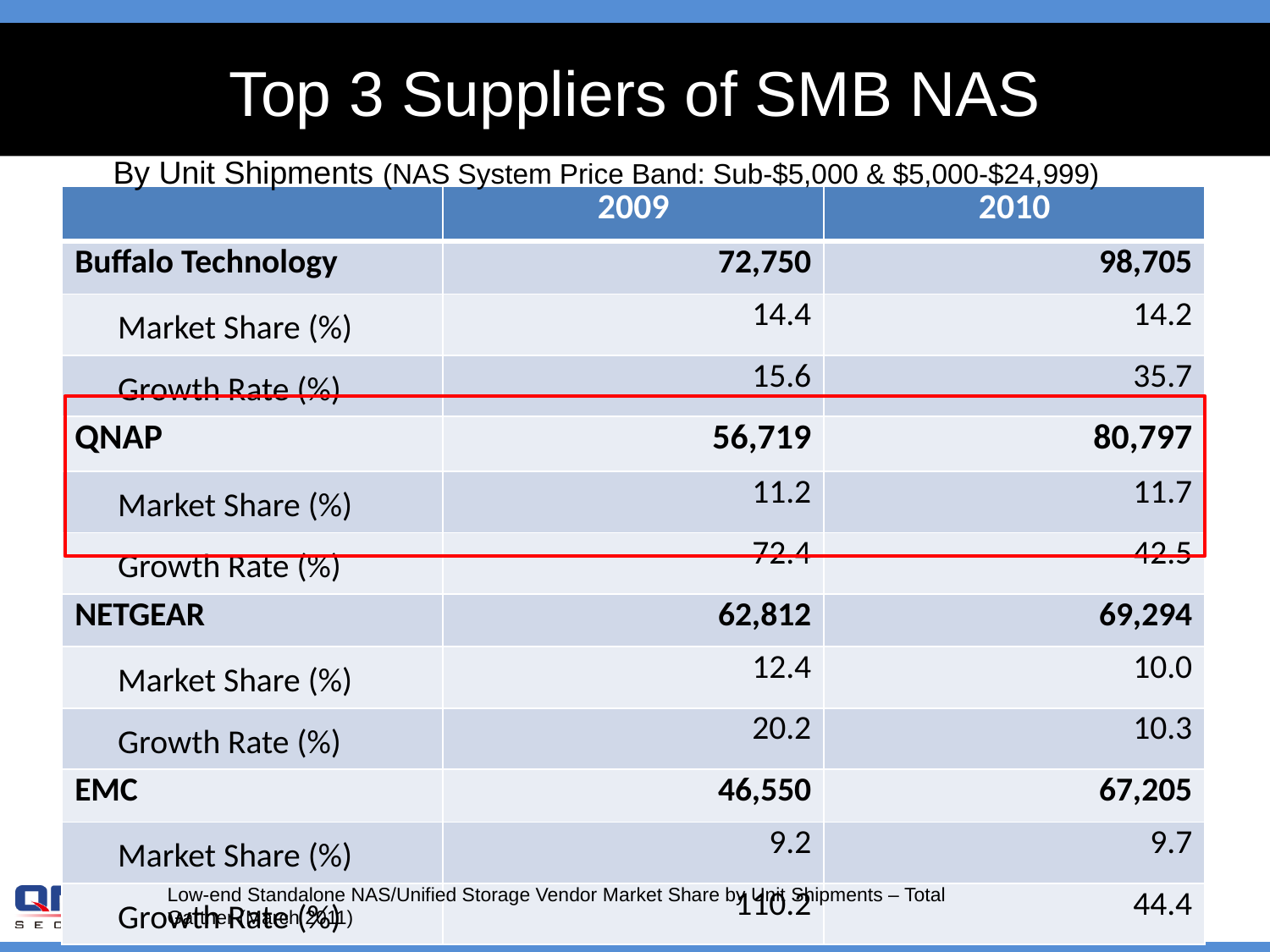

# Top 3 Suppliers of SMB NAS
By Unit Shipments (NAS System Price Band: Sub-$5,000 & $5,000-$24,999)
|  | 2009 | 2010 |
| --- | --- | --- |
| Buffalo Technology | 72,750 | 98,705 |
| Market Share (%) | 14.4 | 14.2 |
| Growth Rate (%) | 15.6 | 35.7 |
| QNAP | 56,719 | 80,797 |
| Market Share (%) | 11.2 | 11.7 |
| Growth Rate (%) | 72.4 | 42.5 |
| NETGEAR | 62,812 | 69,294 |
| Market Share (%) | 12.4 | 10.0 |
| Growth Rate (%) | 20.2 | 10.3 |
| EMC | 46,550 | 67,205 |
| Market Share (%) | 9.2 | 9.7 |
| Growth Rate (%) | 110.2 | 44.4 |

Low-end Standalone NAS/Unified Storage Vendor Market Share by Unit Shipments – Total
Gartner (March 2011)
8